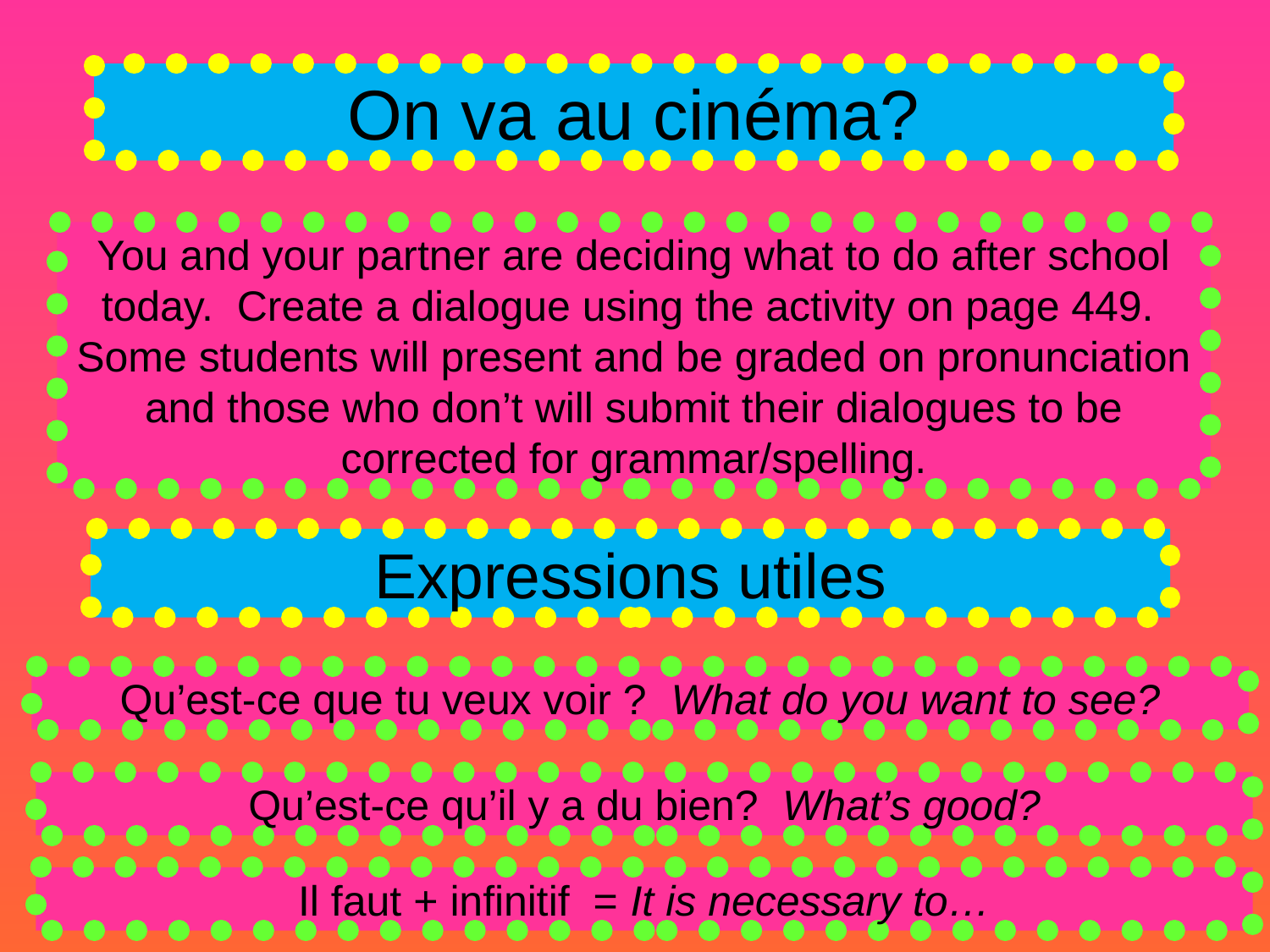

On va au cinéma?
You and your partner are deciding what to do after school today.  Create a dialogue using the activity on page 449.  Some students will present and be graded on pronunciation and those who don’t will submit their dialogues to be corrected for grammar/spelling.
Expressions utiles
Qu’est-ce que tu veux voir ?  What do you want to see?
Qu’est-ce qu’il y a du bien?  What’s good?
Il faut + infinitif  = It is necessary to…